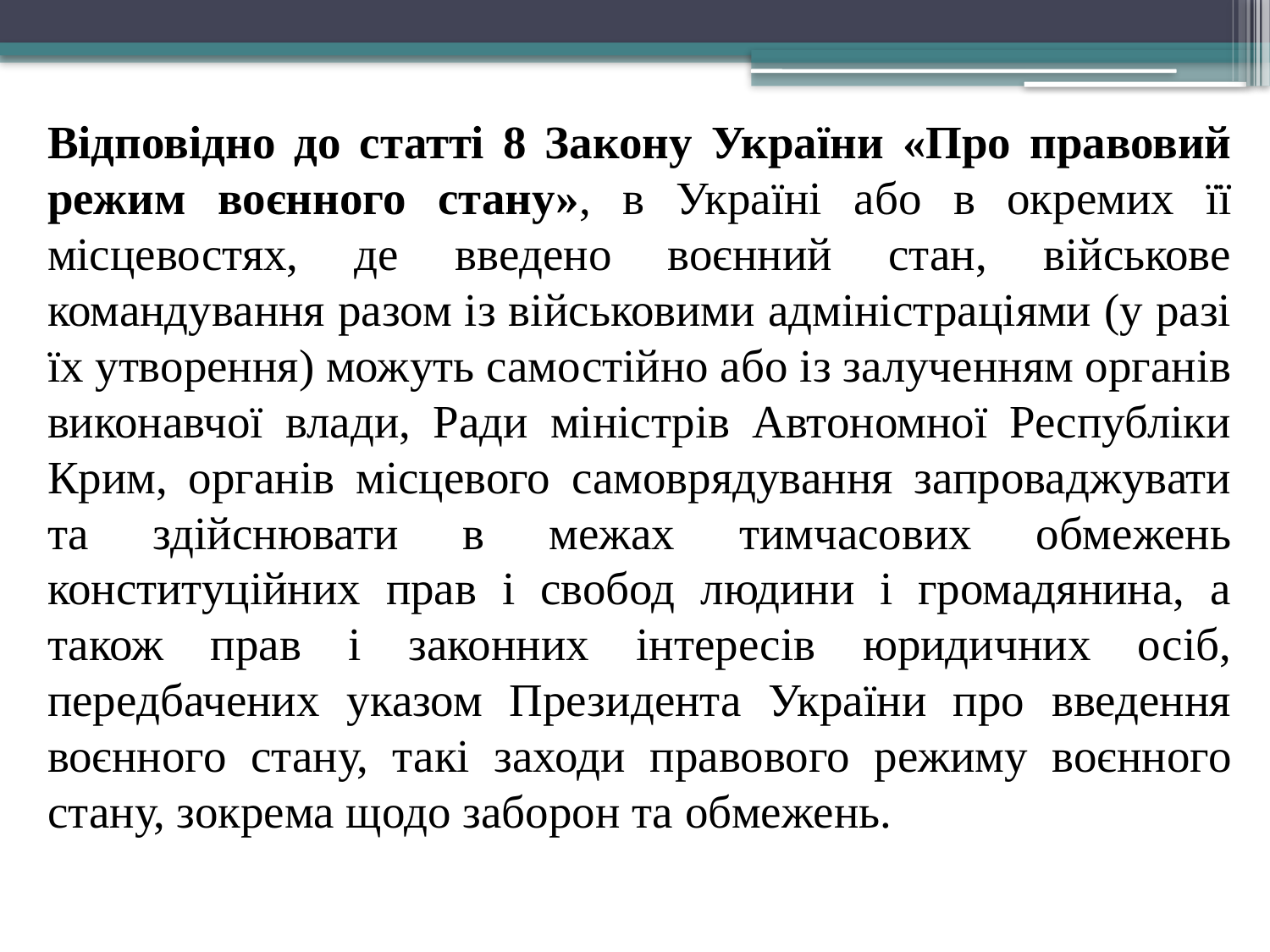

Відповідно до статті 8 Закону України «Про правовий режим воєнного стану», в Україні або в окремих її місцевостях, де введено воєнний стан, військове командування разом із військовими адміністраціями (у разі їх утворення) можуть самостійно або із залученням органів виконавчої влади, Ради міністрів Автономної Республіки Крим, органів місцевого самоврядування запроваджувати та здійснювати в межах тимчасових обмежень конституційних прав і свобод людини і громадянина, а також прав і законних інтересів юридичних осіб, передбачених указом Президента України про введення воєнного стану, такі заходи правового режиму воєнного стану, зокрема щодо заборон та обмежень.